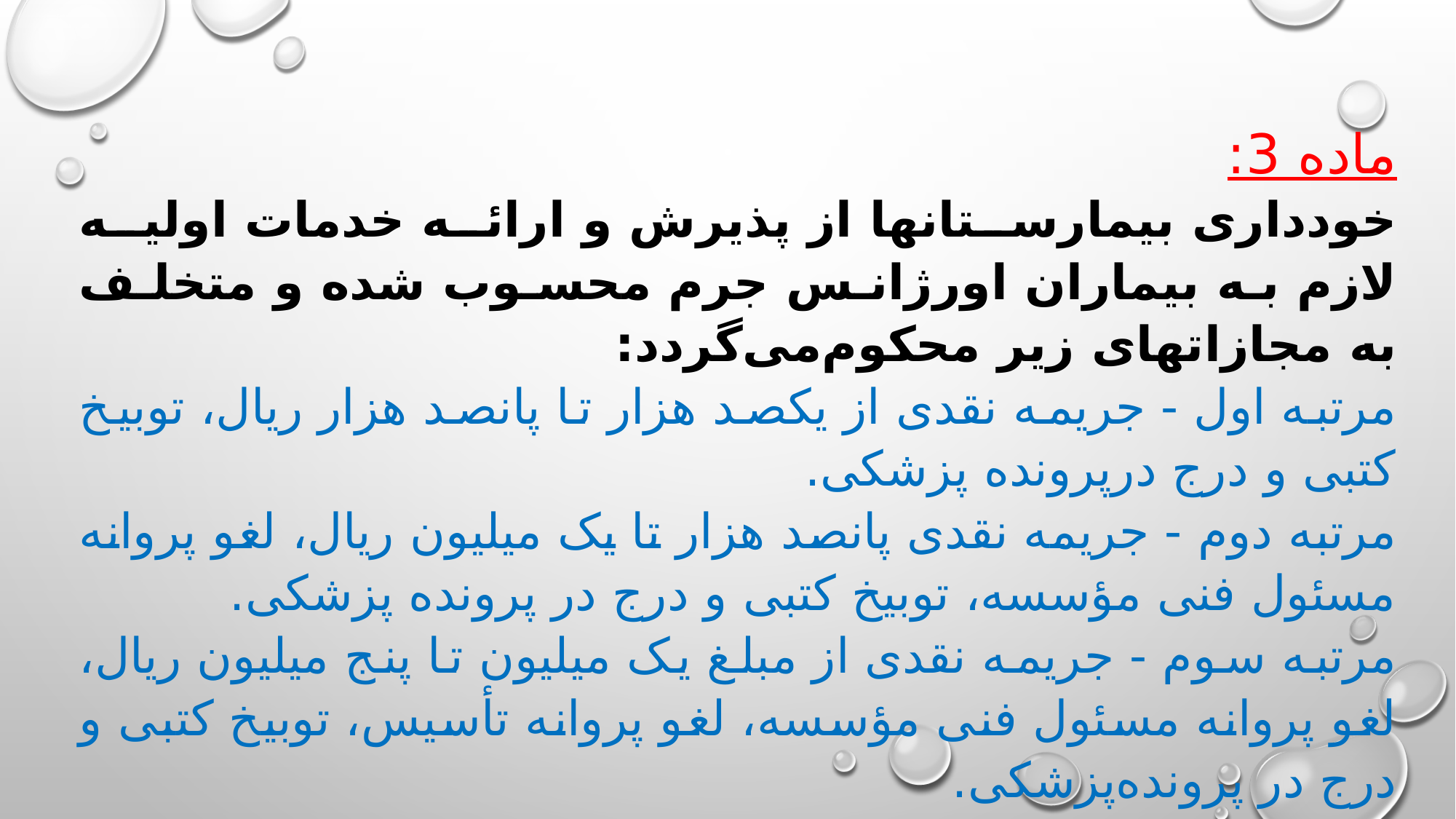

‌ماده 3:
خودداری بیمارستانها از پذیرش و ارائه خدمات اولیه لازم به بیماران اورژانس جرم محسوب شده و متخلف به مجازاتهای زیر محکوم‌می‌گردد:
‌مرتبه اول - جریمه نقدی از یکصد هزار تا پانصد هزار ریال، توبیخ کتبی و درج درپرونده پزشکی.
‌مرتبه دوم - جریمه نقدی پانصد هزار تا یک میلیون ریال، لغو پروانه مسئول فنی مؤسسه، توبیخ کتبی و درج در پرونده پزشکی.
‌مرتبه سوم - جریمه نقدی از مبلغ یک میلیون تا پنج میلیون ریال، لغو پروانه مسئول فنی مؤسسه، لغو پروانه تأسیس، توبیخ کتبی و درج در پرونده‌پزشکی.